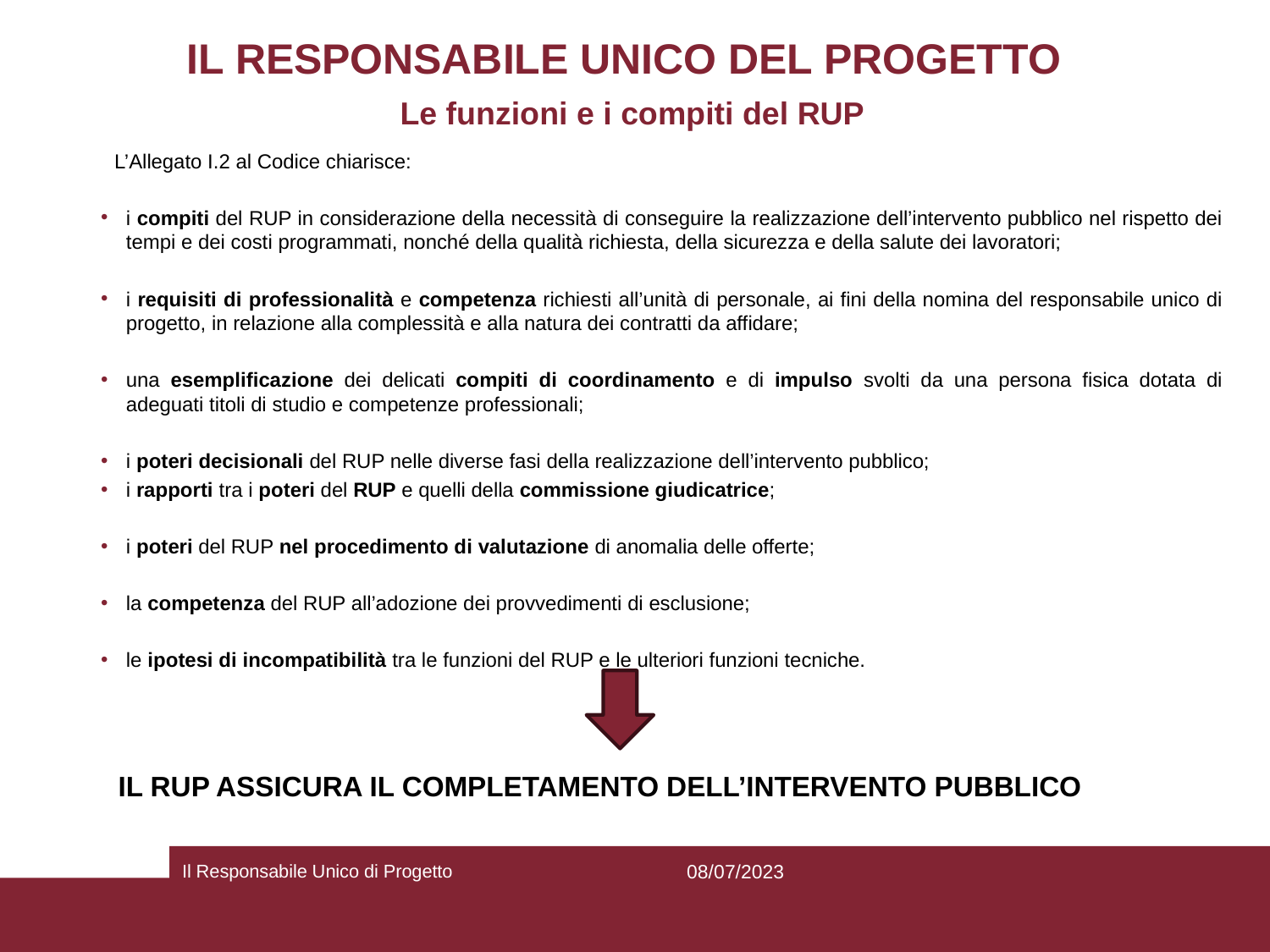

#
IL RESPONSABILE UNICO DEL PROGETTO
                  Le funzioni e i compiti del RUP

           L’Allegato I.2 al Codice chiarisce:

i compiti del RUP in considerazione della necessità di conseguire la realizzazione dell’intervento pubblico nel rispetto dei tempi e dei costi programmati, nonché della qualità richiesta, della sicurezza e della salute dei lavoratori;

i requisiti di professionalità e competenza richiesti all’unità di personale, ai fini della nomina del responsabile unico di progetto, in relazione alla complessità e alla natura dei contratti da affidare;

una esemplificazione dei delicati compiti di coordinamento e di impulso svolti da una persona fisica dotata di adeguati titoli di studio e competenze professionali;

i poteri decisionali del RUP nelle diverse fasi della realizzazione dell’intervento pubblico;
i rapporti tra i poteri del RUP e quelli della commissione giudicatrice;

i poteri del RUP nel procedimento di valutazione di anomalia delle offerte;

la competenza del RUP all’adozione dei provvedimenti di esclusione;

le ipotesi di incompatibilità tra le funzioni del RUP e le ulteriori funzioni tecniche.

IL RUP ASSICURA IL COMPLETAMENTO DELL’INTERVENTO PUBBLICO
Il Responsabile Unico di Progetto
08/07/2023